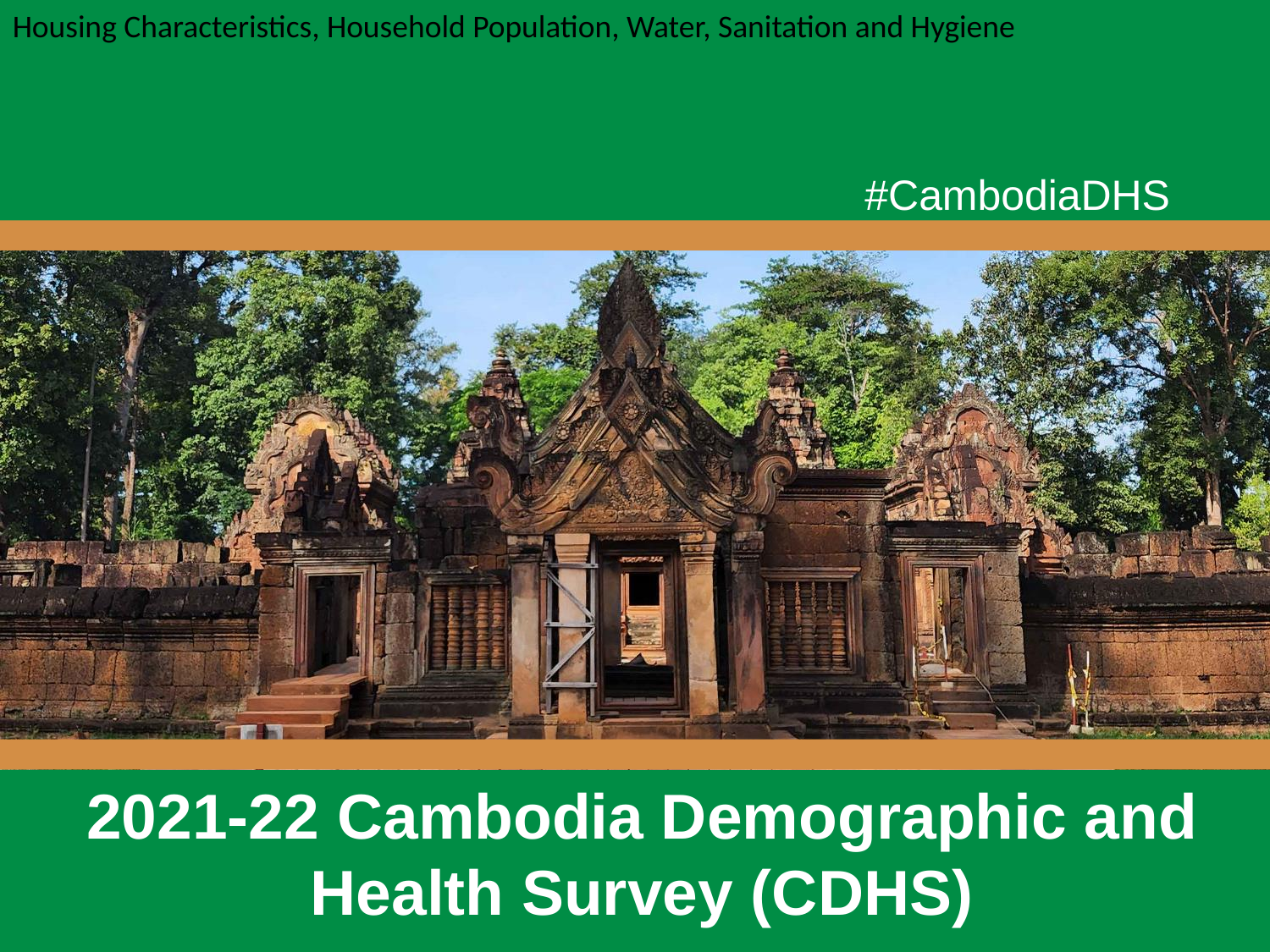

Housing Characteristics, Household Population, Water, Sanitation and Hygiene